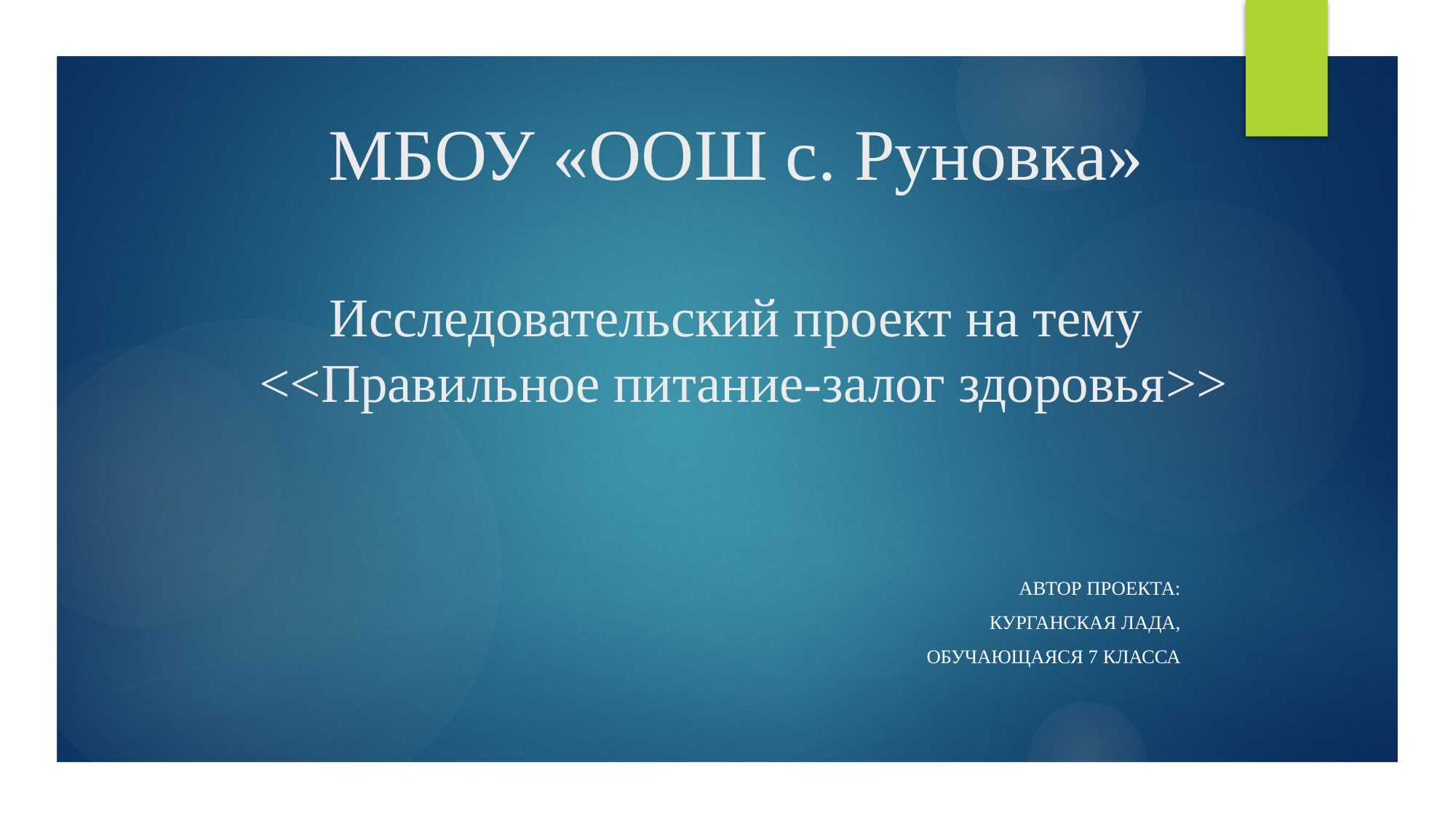

# МБОУ «ООШ с. Руновка» Исследовательский проект на тему <<Правильное питание-залог здоровья>>
Автор проекта:
Курганская Лада,
обучающаяся 7 класса